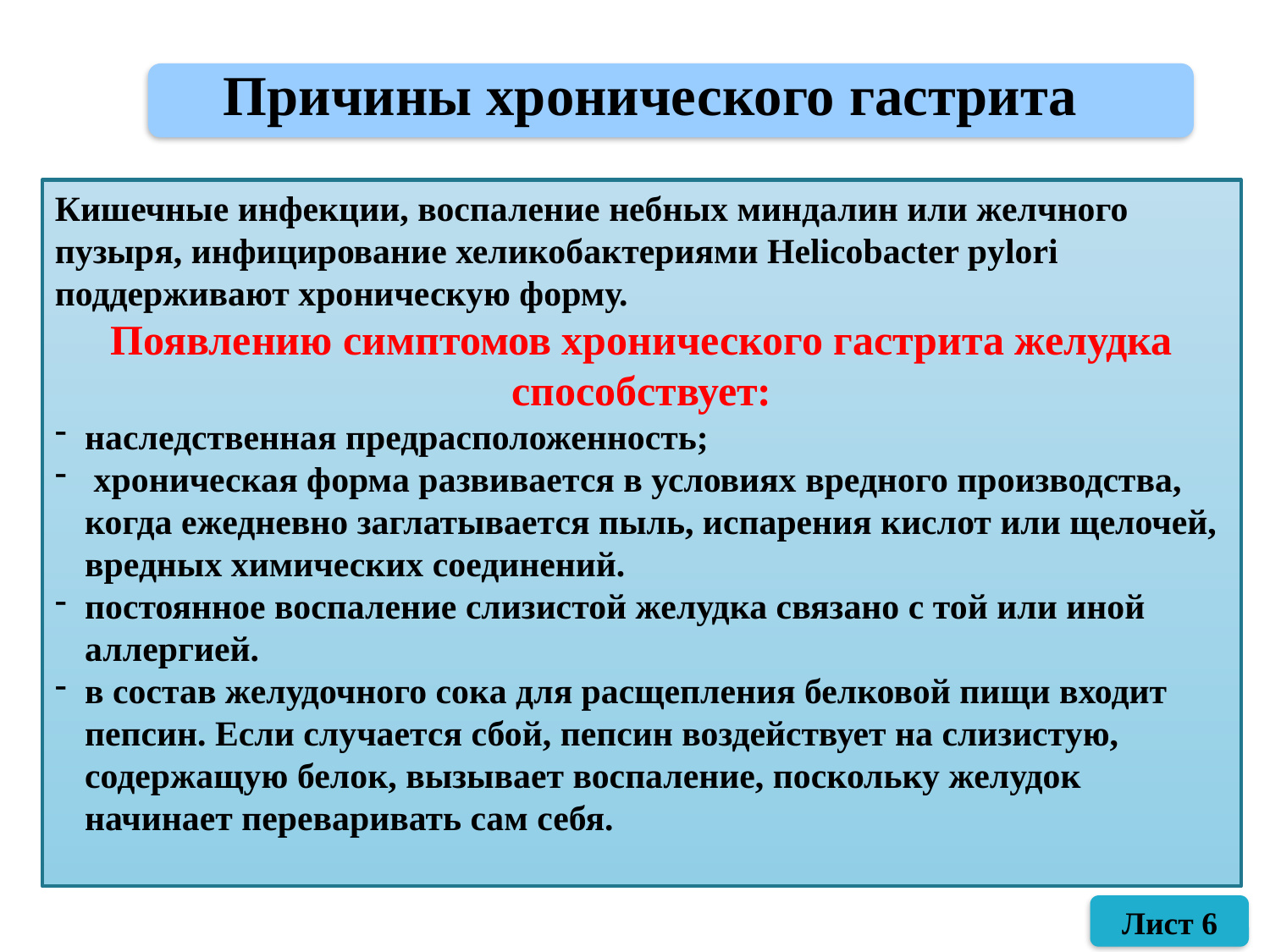

Причины хронического гастрита

Кишечные инфекции, воспаление небных миндалин или желчного пузыря, инфицирование хеликобактериями Helicobacter pylori поддерживают хроническую форму.
Появлению симптомов хронического гастрита желудка способствует:
наследственная предрасположенность;
 хроническая форма развивается в условиях вредного производства, когда ежедневно заглатывается пыль, испарения кислот или щелочей, вредных химических соединений.
постоянное воспаление слизистой желудка связано с той или иной аллергией.
в состав желудочного сока для расщепления белковой пищи входит пепсин. Если случается сбой, пепсин воздействует на слизистую, содержащую белок, вызывает воспаление, поскольку желудок начинает переваривать сам себя.

Лист 6